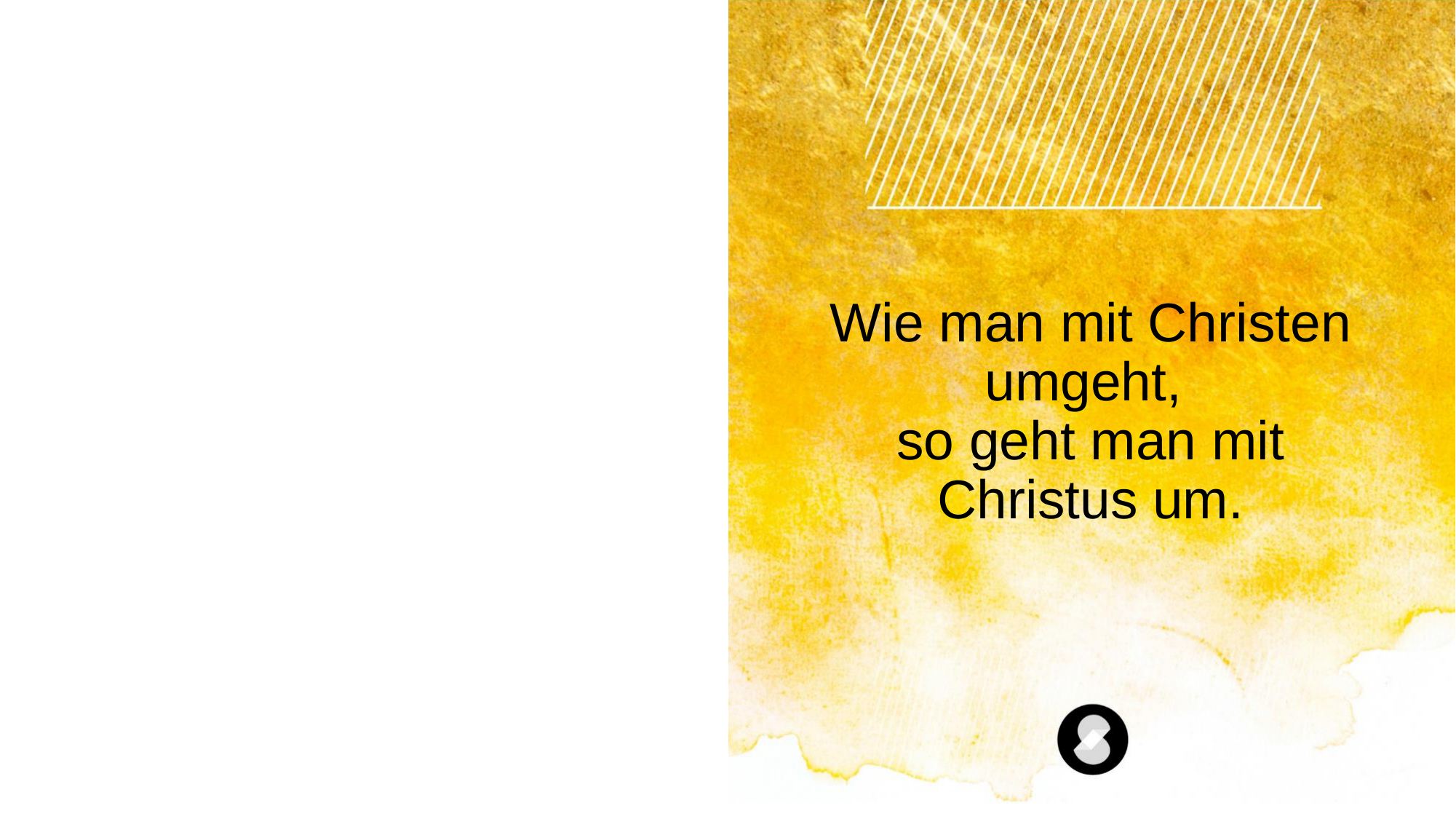

# Wie man mit Christen umgeht, so geht man mit Christus um.